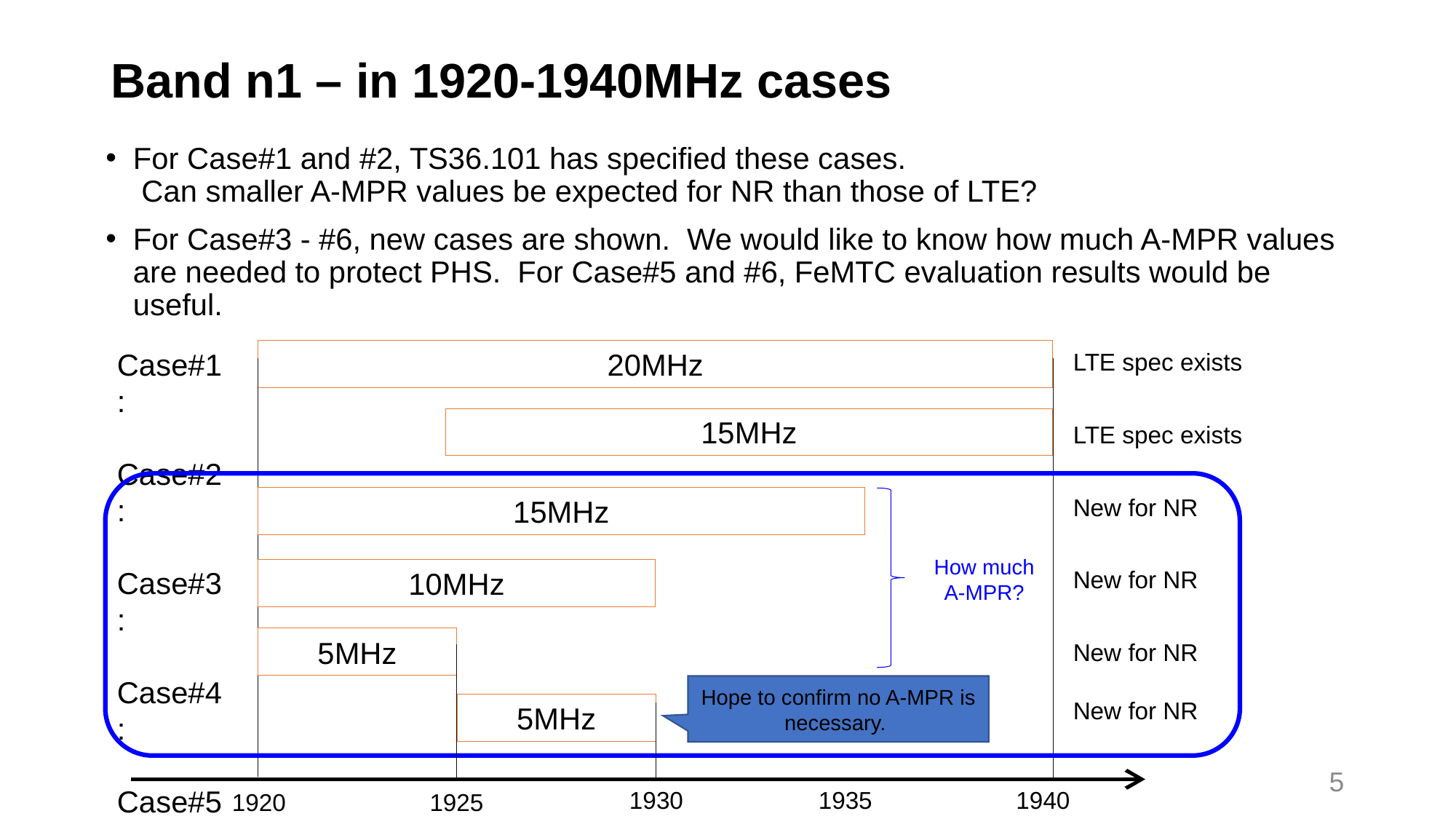

# Band n1 – in 1920-1940MHz cases
For Case#1 and #2, TS36.101 has specified these cases.
 Can smaller A-MPR values be expected for NR than those of LTE?
For Case#3 - #6, new cases are shown.  We would like to know how much A-MPR values are needed to protect PHS.  For Case#5 and #6, FeMTC evaluation results would be useful.
Case#1:

Case#2:

Case#3:

Case#4:

Case#5:

Case#6:
20MHz
LTE spec exists

LTE spec exists

New for NR

New for NR

New for NR

New for NR
15MHz

15MHz

How much
A-MPR?
10MHz
5MHz
Hope to confirm no A-MPR is necessary.
5MHz
5
1930
1935
1940
1920
1925